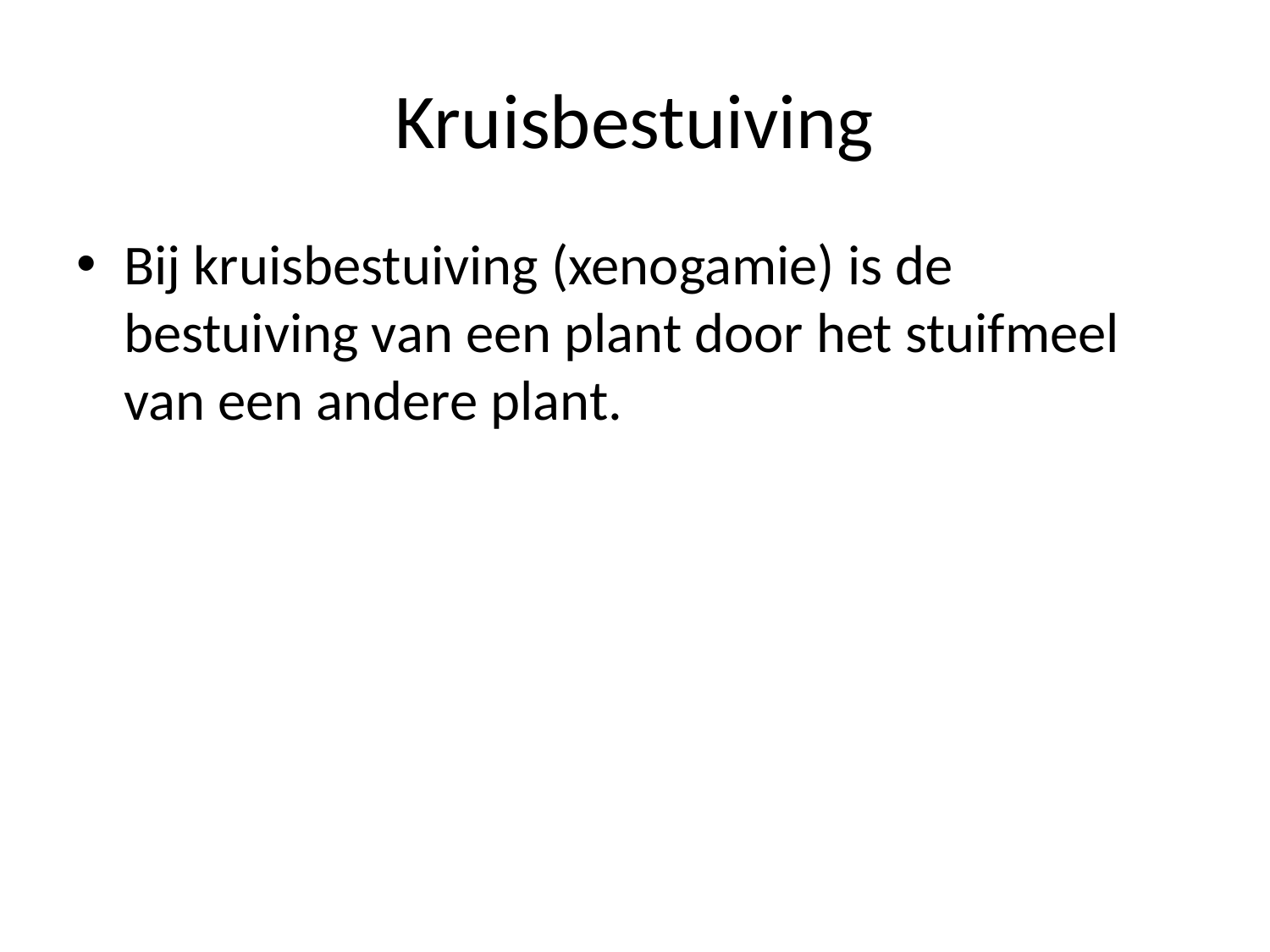

# Kruisbestuiving
Bij kruisbestuiving (xenogamie) is de bestuiving van een plant door het stuifmeel van een andere plant.